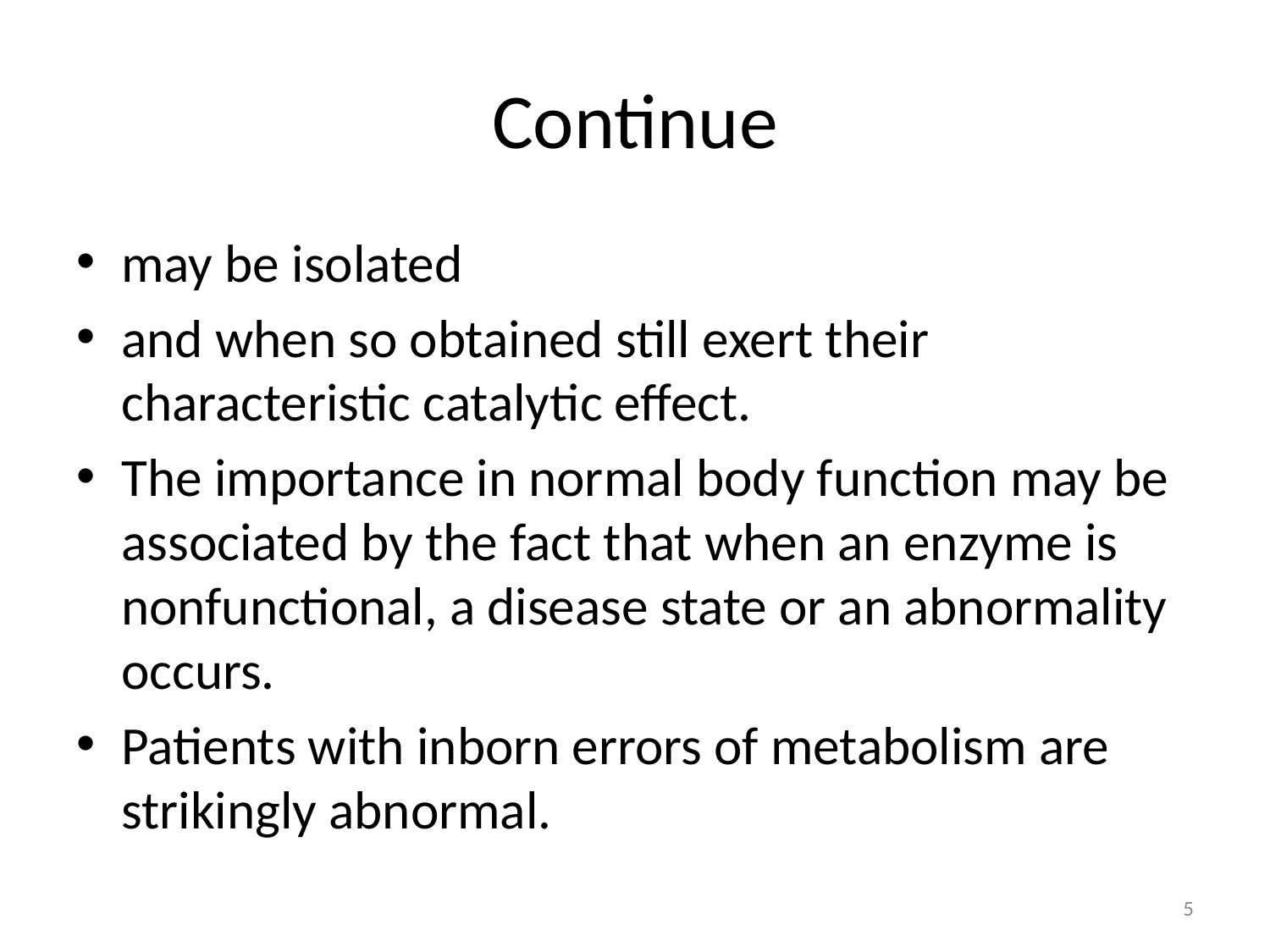

# Continue
may be isolated
and when so obtained still exert their characteristic catalytic effect.
The importance in normal body function may be associated by the fact that when an enzyme is nonfunctional, a disease state or an abnormality occurs.
Patients with inborn errors of metabolism are strikingly abnormal.

5